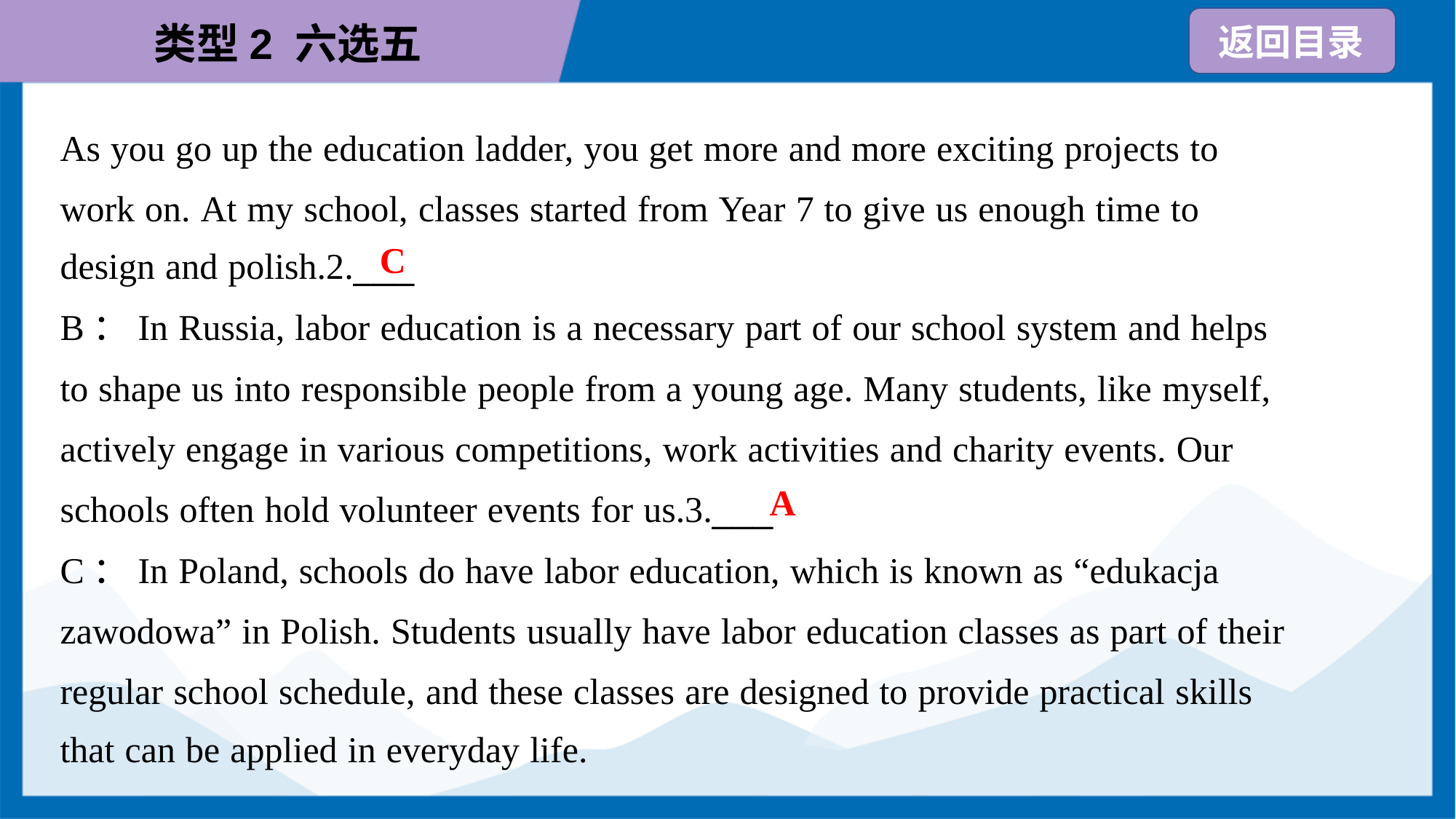

As you go up the education ladder, you get more and more exciting projects to
work on. At my school, classes started from Year 7 to give us enough time to
design and polish.2.___
C
B：In Russia, labor education is a necessary part of our school system and helps
to shape us into responsible people from a young age. Many students, like myself,
actively engage in various competitions, work activities and charity events. Our
schools often hold volunteer events for us.3.___
C：In Poland, schools do have labor education, which is known as “edukacja
zawodowa” in Polish. Students usually have labor education classes as part of their
regular school schedule, and these classes are designed to provide practical skills
that can be applied in everyday life.
A